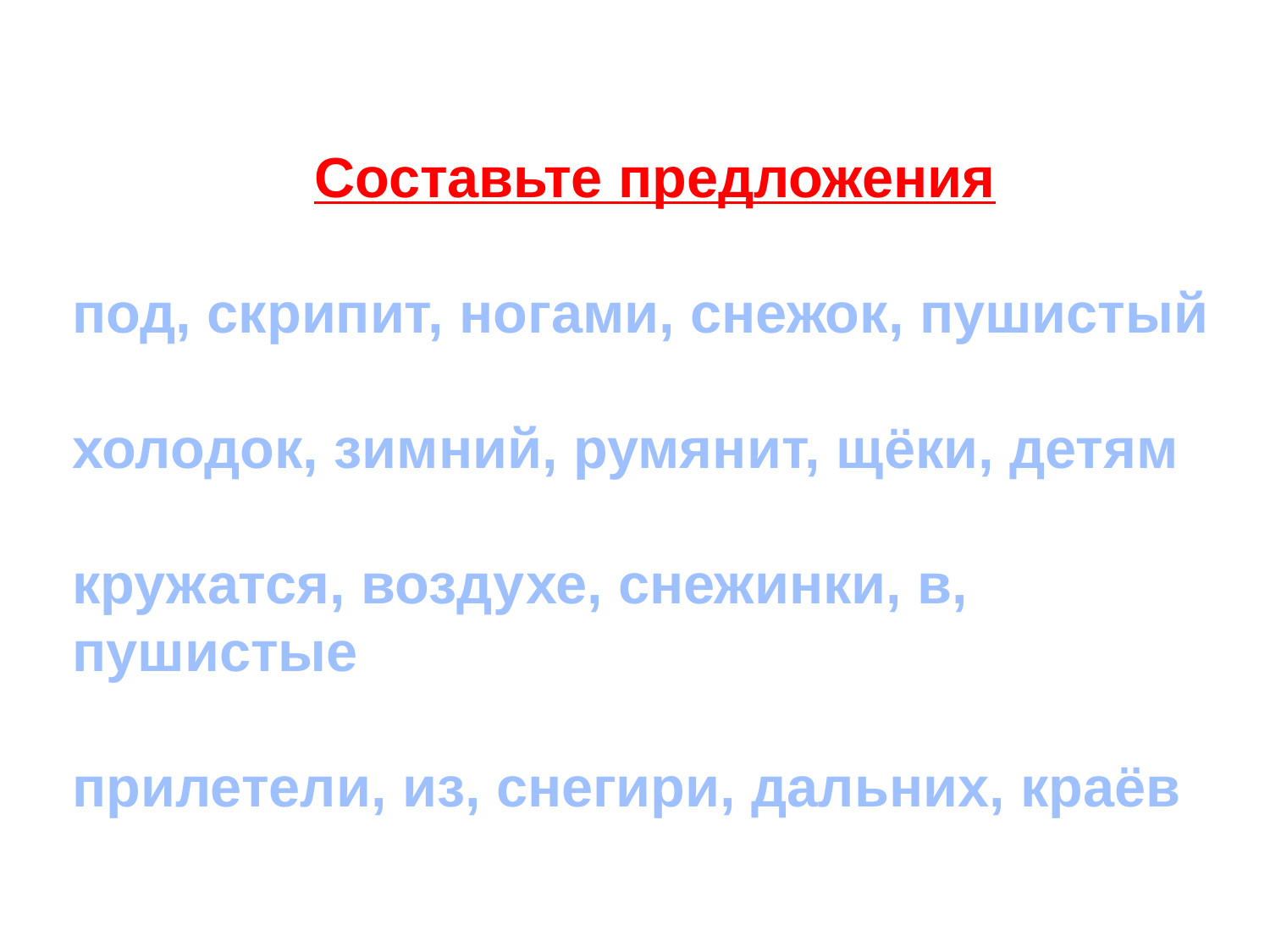

Составьте предложения

под, скрипит, ногами, снежок, пушистый

холодок, зимний, румянит, щёки, детям

кружатся, воздухе, снежинки, в, пушистые

прилетели, из, снегири, дальних, краёв